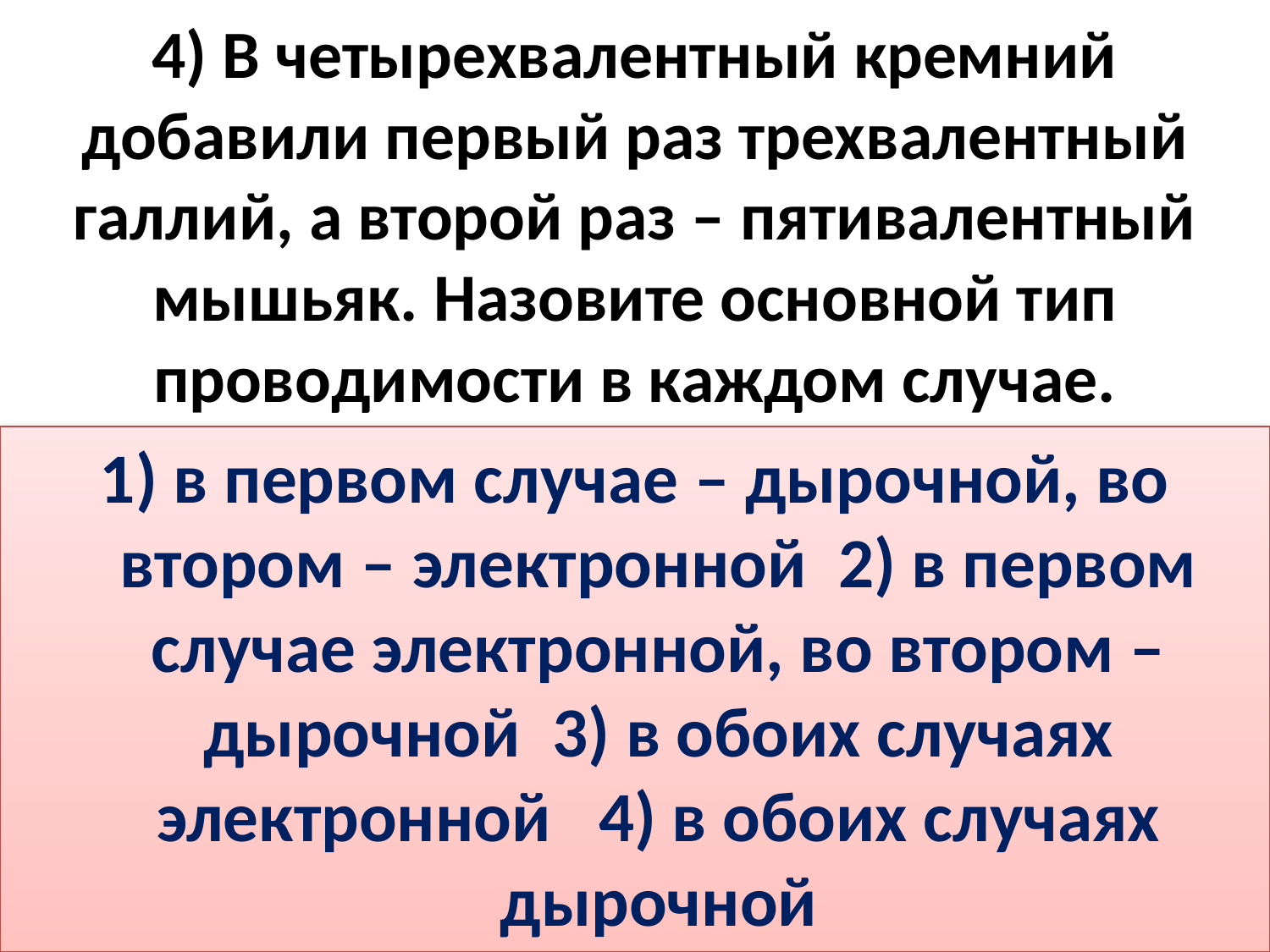

# 4) В четырехвалентный кремний добавили первый раз трехвалентный галлий, а второй раз – пятивалентный мышьяк. Назовите основной тип проводимости в каждом случае.
1) в первом случае – дырочной, во втором – электронной  2) в первом случае электронной, во втором – дырочной  3) в обоих случаях электронной   4) в обоих случаях дырочной